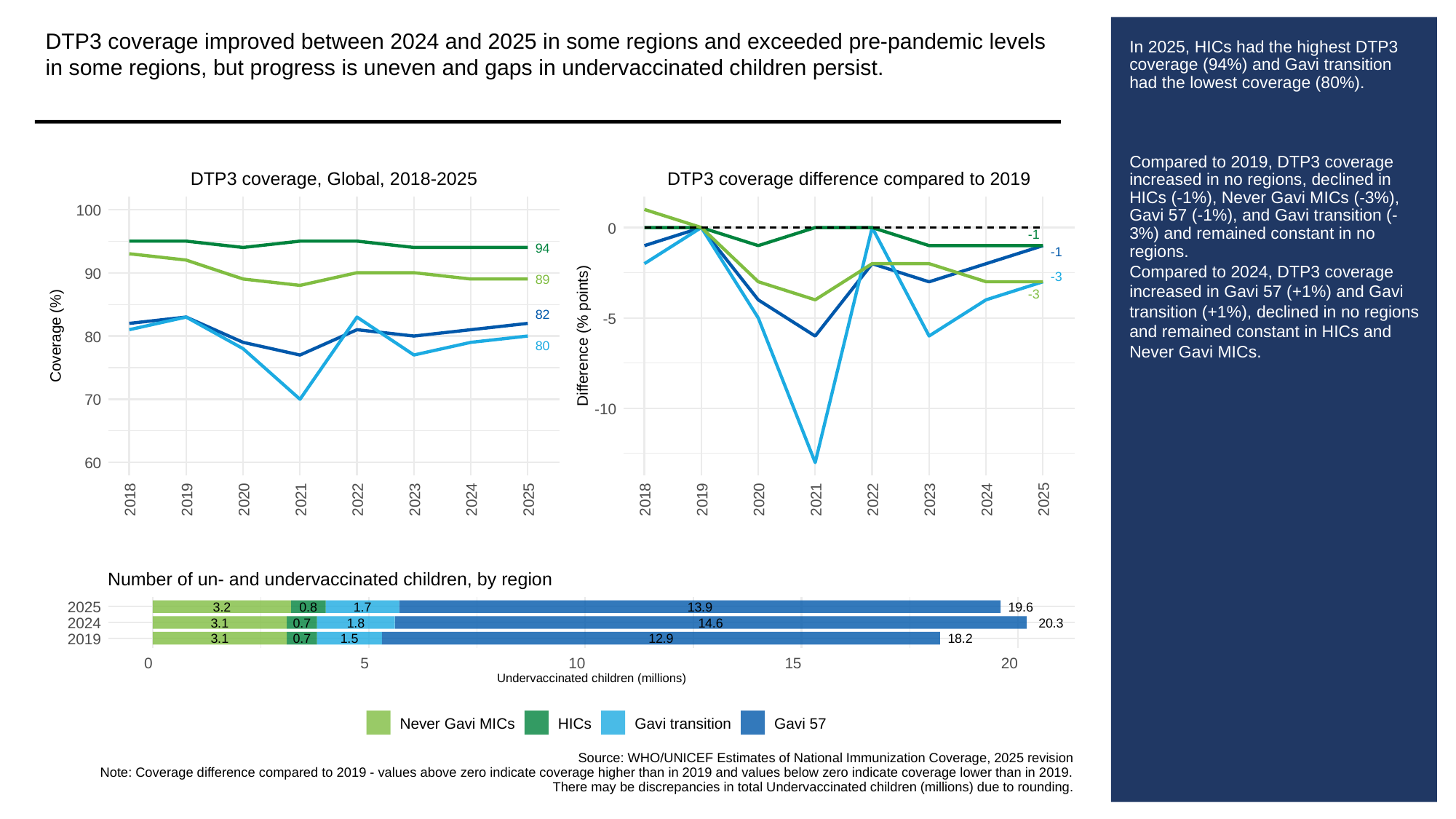

DTP3 coverage improved between 2024 and 2025 in some regions and exceeded pre-pandemic levels in some regions, but progress is uneven and gaps in undervaccinated children persist.
# In 2025, HICs had the highest DTP3 coverage (94%) and Gavi transition had the lowest coverage (80%).

Compared to 2019, DTP3 coverage increased in no regions, declined in HICs (-1%), Never Gavi MICs (-3%), Gavi 57 (-1%), and Gavi transition (-3%) and remained constant in no regions.
Compared to 2024, DTP3 coverage increased in Gavi 57 (+1%) and Gavi transition (+1%), declined in no regions and remained constant in HICs and Never Gavi MICs.

DTP3 coverage, Global, 2018-2025
DTP3 coverage difference compared to 2019

100

0

-1

94
-1

90
-3

89
-3

82
-5

Coverage (%)
80
Difference (% points)

80

70

-10

60

2018
2019
2020
2021
2022
2023
2024
2025
2018
2019
2020
2021
2022
2023
2024
2025
Number of un- and undervaccinated children, by region

2025
3.2
0.8
1.7
13.9
19.6

2024
3.1
0.7
1.8
14.6
20.3

2019
3.1
0.7
1.5
12.9
18.2

0
5
10
15
20
Undervaccinated children (millions)

Never Gavi MICs
HICs
Gavi transition
Gavi 57
Source: WHO/UNICEF Estimates of National Immunization Coverage, 2025 revision
Note: Coverage difference compared to 2019 - values above zero indicate coverage higher than in 2019 and values below zero indicate coverage lower than in 2019.
There may be discrepancies in total Undervaccinated children (millions) due to rounding.